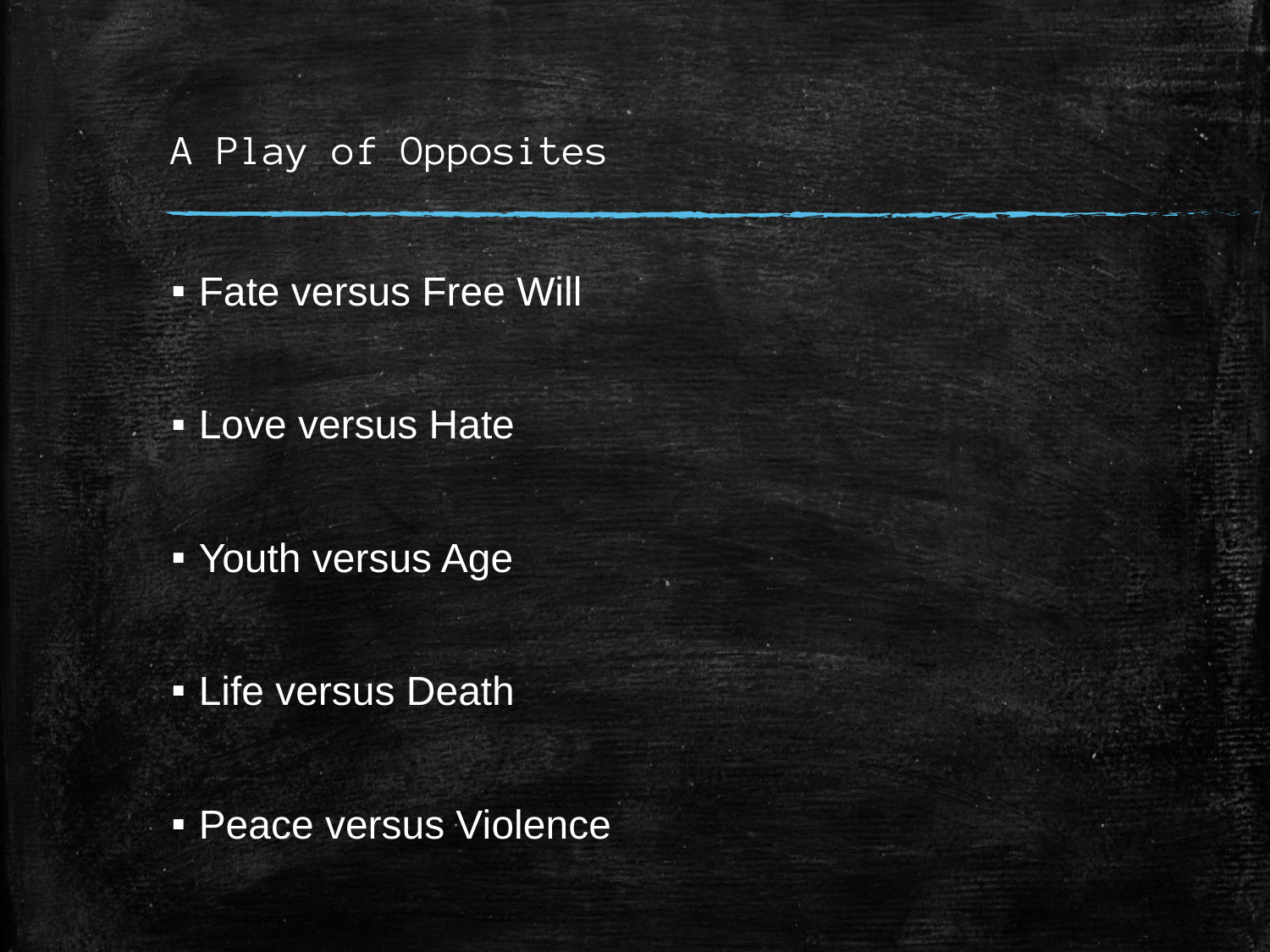

# A Play of Opposites
Fate versus Free Will

Love versus Hate

Youth versus Age

Life versus Death

Peace versus Violence